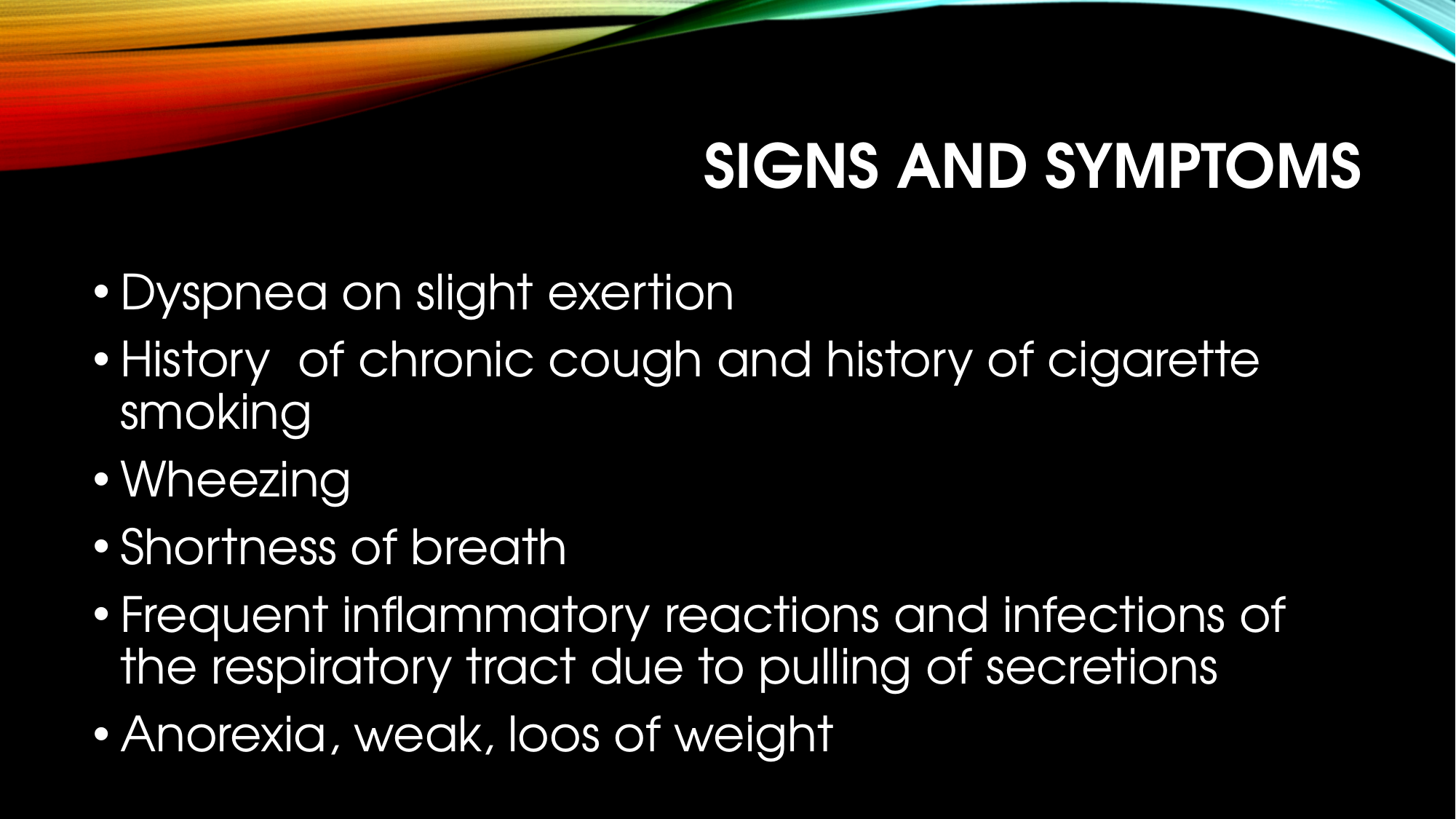

# Signs and symptoms
Dyspnea on slight exertion
History  of chronic cough and history of cigarette smoking
Wheezing
Shortness of breath
Frequent inflammatory reactions and infections of the respiratory tract due to pulling of secretions
Anorexia, weak, loos of weight